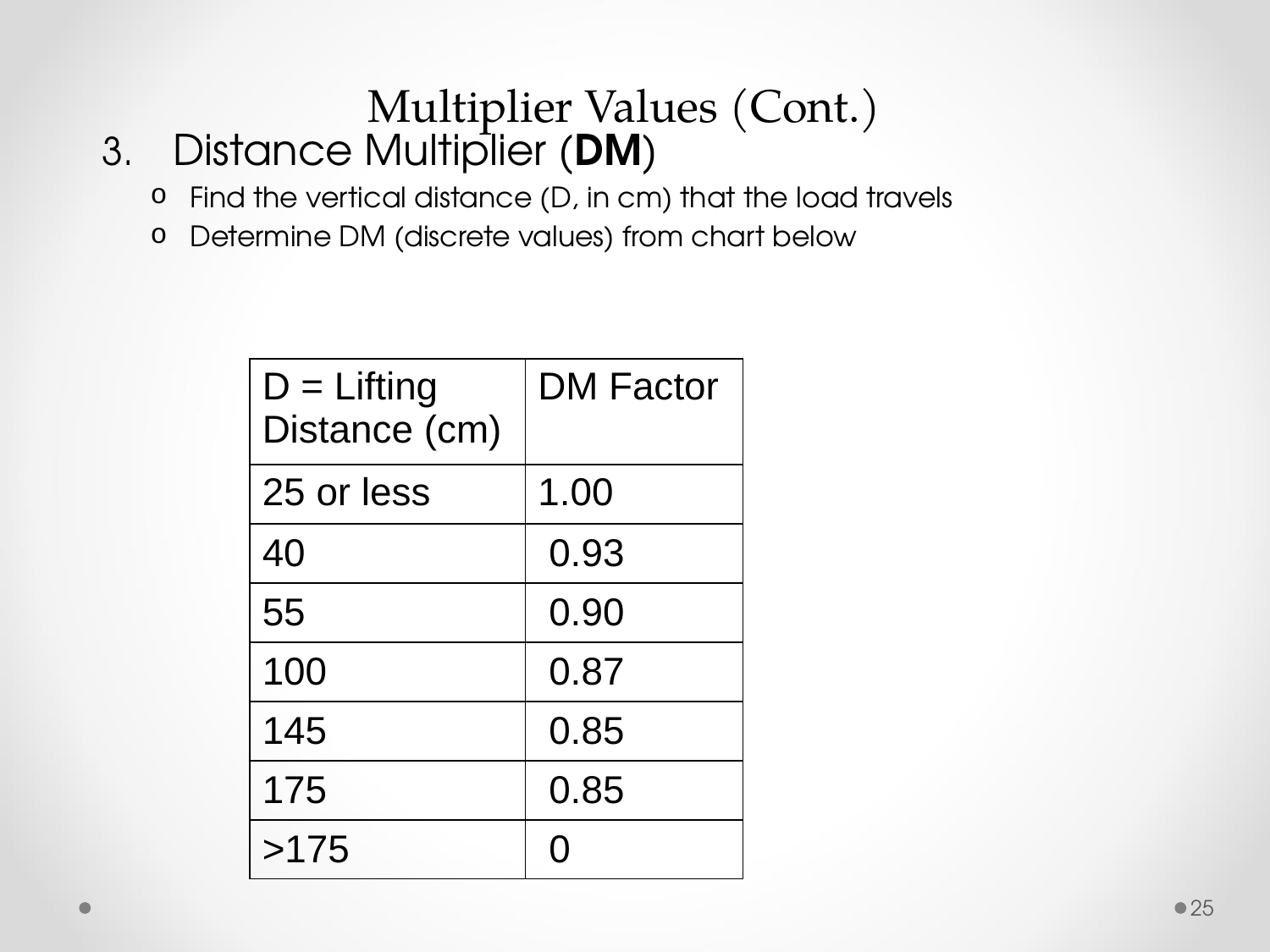

# Multiplier Values (Cont.)

Distance Multiplier (DM)
Find the vertical distance (D, in cm) that the load travels
Determine DM (discrete values) from chart below
| D = Lifting Distance (cm) | DM Factor |
| --- | --- |
| 25 or less | 1.00 |
| 40 | 0.93 |
| 55 | 0.90 |
| 100 | 0.87 |
| 145 | 0.85 |
| 175 | 0.85 |
| >175 | 0 |
25